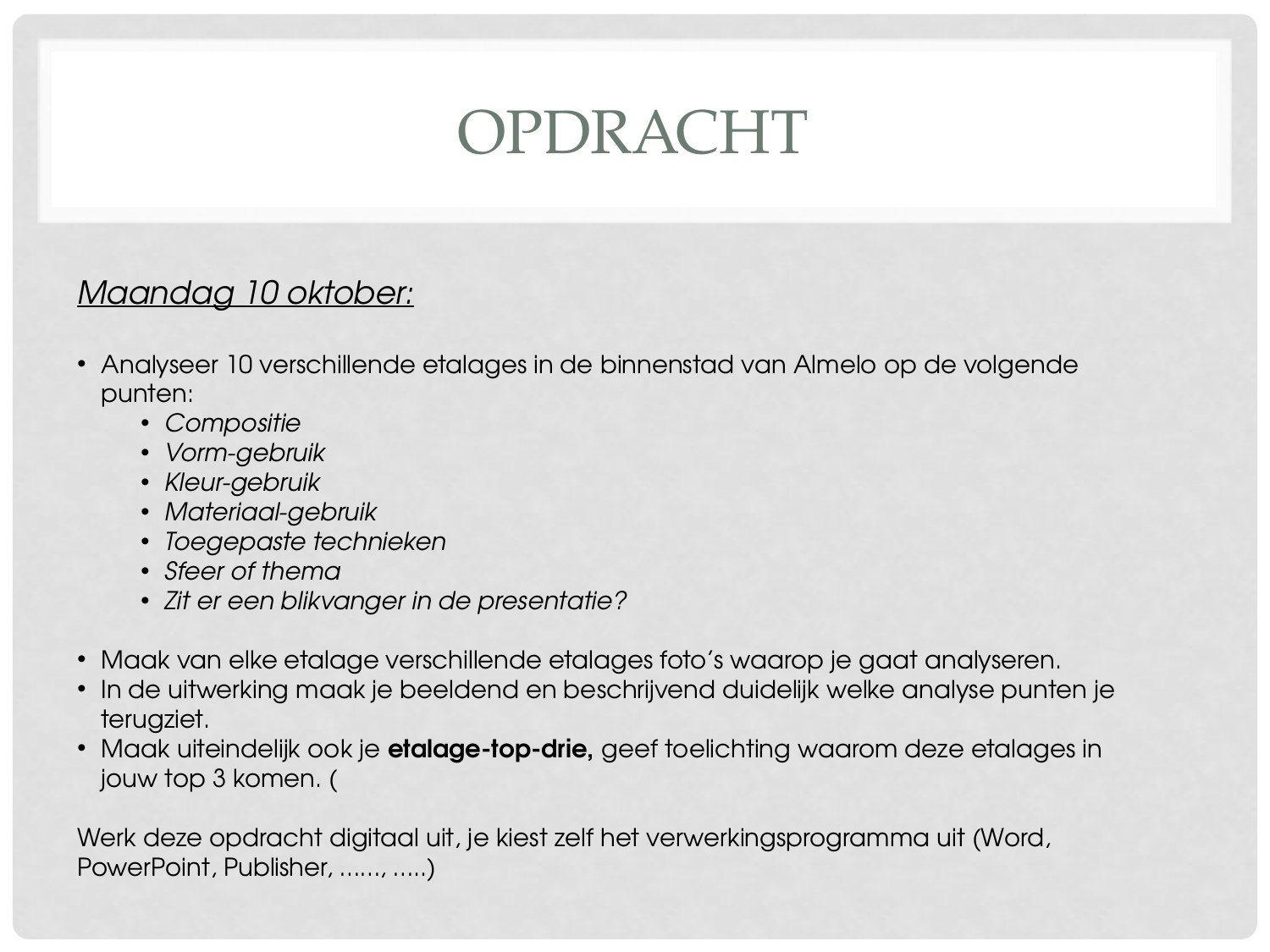

# Opdracht
Maandag 10 oktober:

Analyseer 10 verschillende etalages in de binnenstad van Almelo op de volgende punten:
Compositie
Vorm-gebruik
Kleur-gebruik
Materiaal-gebruik
Toegepaste technieken
Sfeer of thema
Zit er een blikvanger in de presentatie?

Maak van elke etalage verschillende etalages foto’s waarop je gaat analyseren.
In de uitwerking maak je beeldend en beschrijvend duidelijk welke analyse punten je terugziet.
Maak uiteindelijk ook je etalage-top-drie, geef toelichting waarom deze etalages in jouw top 3 komen. (

Werk deze opdracht digitaal uit, je kiest zelf het verwerkingsprogramma uit (Word, PowerPoint, Publisher, ……, …..)